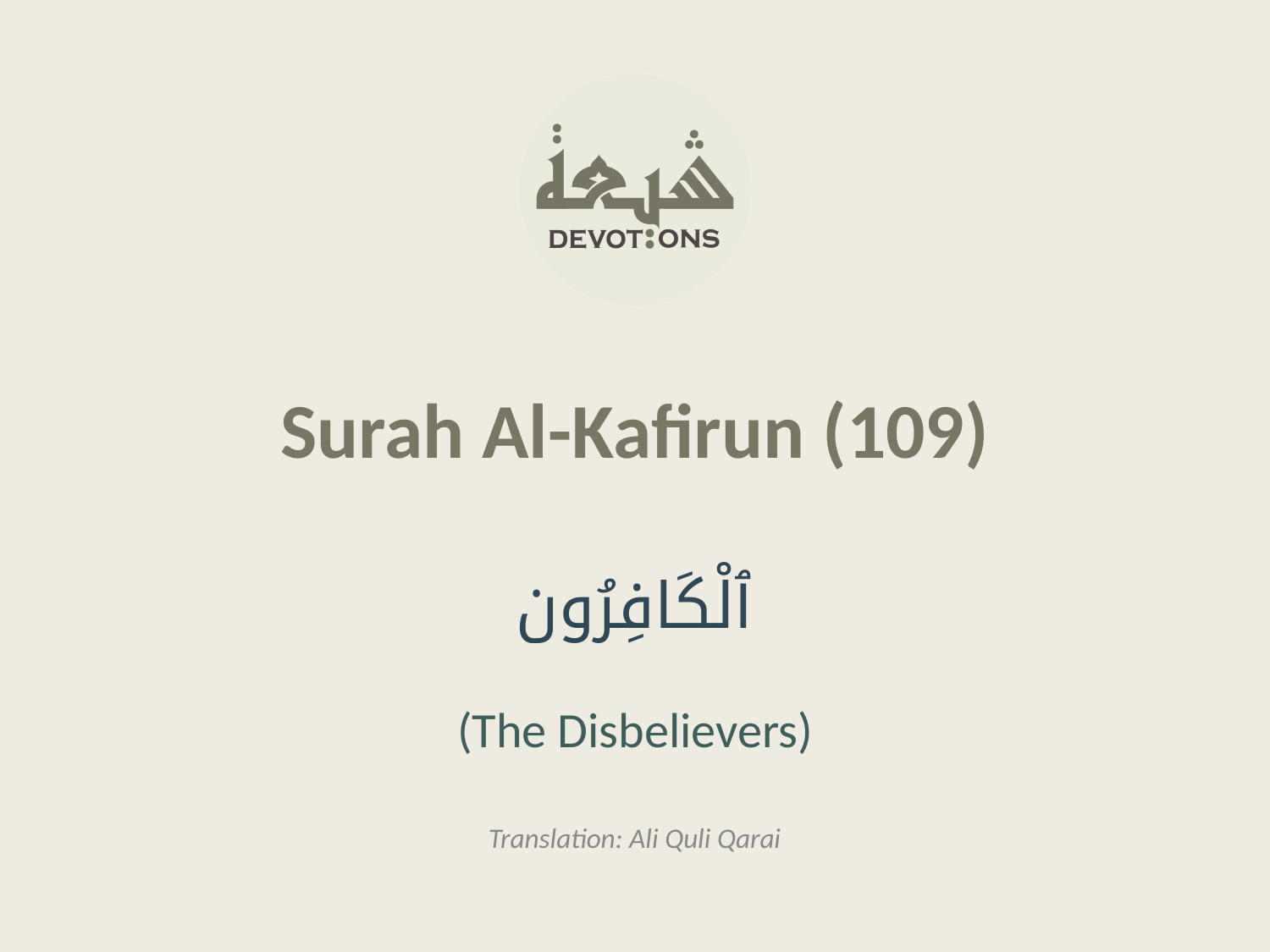

Surah Al-Kafirun (109)
ٱلْكَافِرُون
(The Disbelievers)
Translation: Ali Quli Qarai